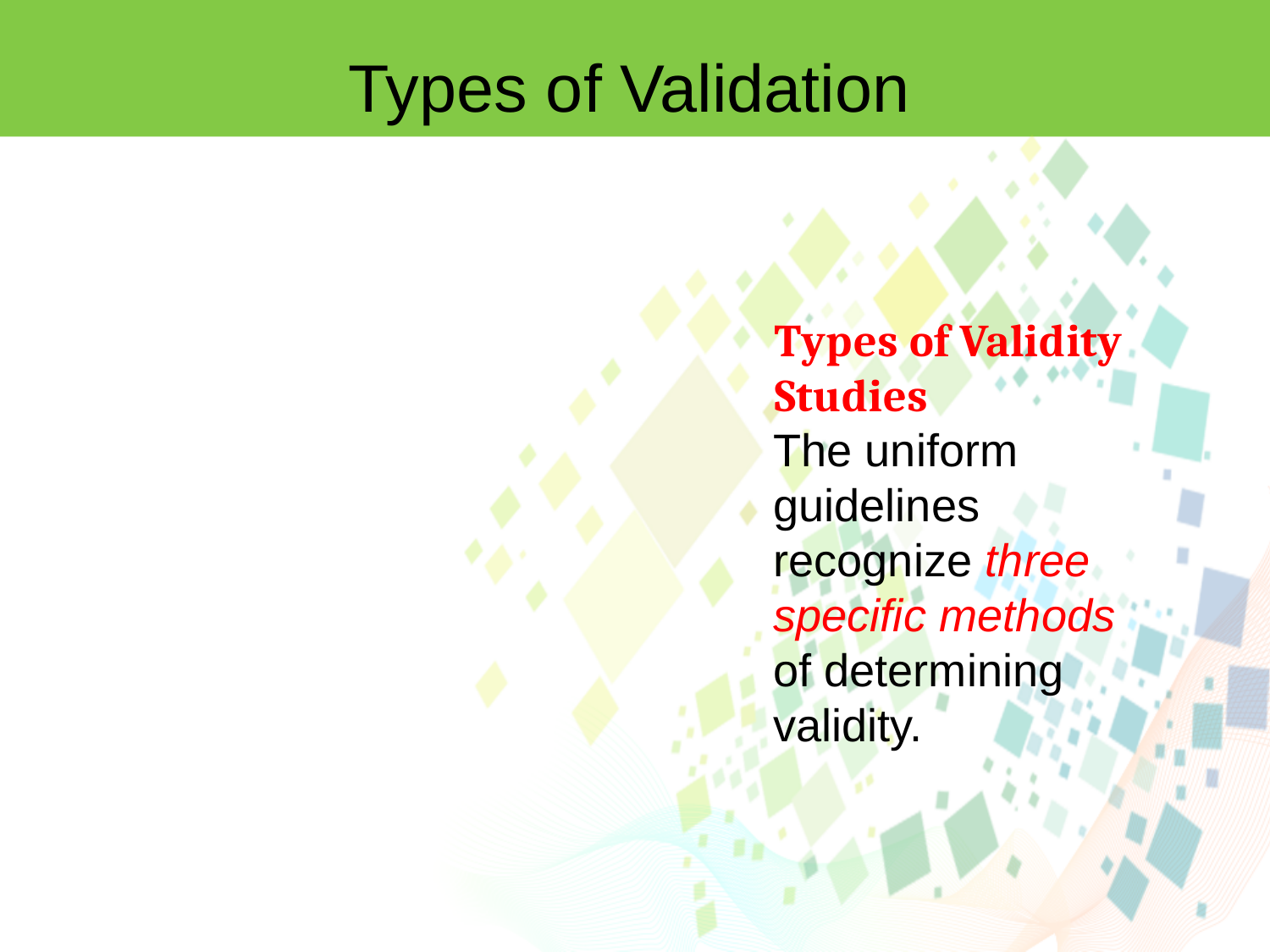

Types of Validation
Types of Validity Studies
The uniform guidelines recognize three speciﬁc methods of determining validity.